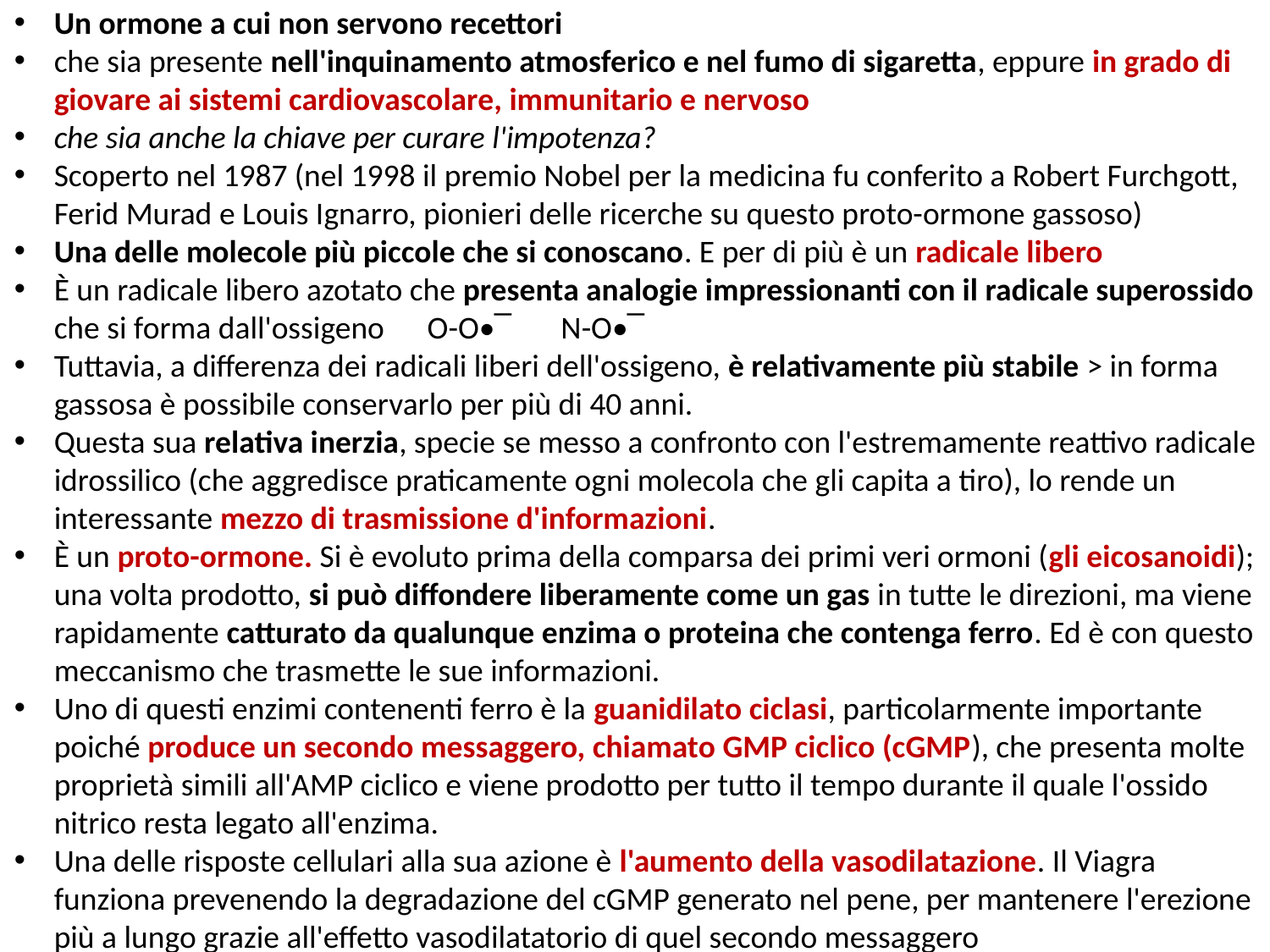

Un ormone a cui non servono recettori
che sia presente nell'inquinamento atmosferico e nel fumo di sigaretta, eppure in grado di giovare ai sistemi cardiovascolare, immunitario e nervoso
che sia anche la chiave per curare l'impotenza?
Scoperto nel 1987 (nel 1998 il premio Nobel per la medicina fu conferito a Robert Furchgott, Ferid Murad e Louis Ignarro, pionieri delle ricerche su questo proto-ormone gassoso)
Una delle molecole più piccole che si conoscano. E per di più è un radicale libero
È un radicale libero azotato che presenta analogie impressionanti con il radicale superossido che si forma dall'ossigeno      O-O•‾       N-O•‾
Tuttavia, a differenza dei radicali liberi dell'ossigeno, è relativamente più stabile > in forma gassosa è possibile conservarlo per più di 40 anni.
Questa sua relativa inerzia, specie se messo a confronto con l'estremamente reattivo radicale idrossilico (che aggredisce praticamente ogni molecola che gli capita a tiro), lo rende un interessante mezzo di trasmissione d'informazioni.
È un proto-ormone. Si è evoluto prima della comparsa dei primi veri ormoni (gli eicosanoidi); una volta prodotto, si può diffondere liberamente come un gas in tutte le direzioni, ma viene rapidamente catturato da qualunque enzima o proteina che contenga ferro. Ed è con questo meccanismo che trasmette le sue informazioni.
Uno di questi enzimi contenenti ferro è la guanidilato ciclasi, particolarmente importante poiché produce un secondo messaggero, chiamato GMP ciclico (cGMP), che presenta molte proprietà simili all'AMP ciclico e viene prodotto per tutto il tempo durante il quale l'ossido nitrico resta legato all'enzima.
Una delle risposte cellulari alla sua azione è l'aumento della vasodilatazione. Il Viagra funziona prevenendo la degradazione del cGMP generato nel pene, per mantenere l'erezione più a lungo grazie all'effetto vasodilatatorio di quel secondo messaggero